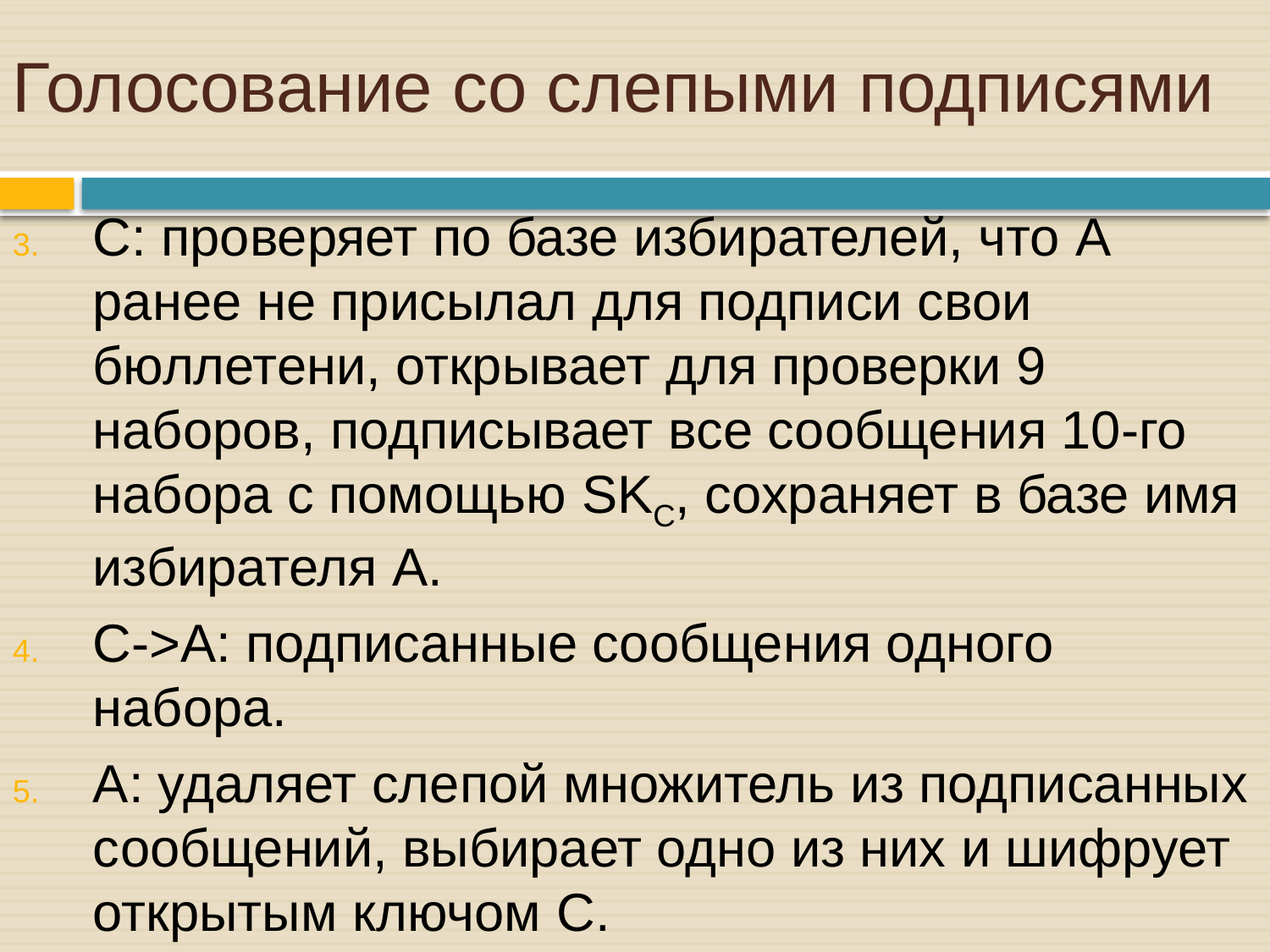

# Голосование со слепыми подписями
C: проверяет по базе избирателей, что A ранее не присылал для подписи свои бюллетени, открывает для проверки 9 наборов, подписывает все сообщения 10-го набора с помощью SKC, сохраняет в базе имя избирателя A.
C->A: подписанные сообщения одного набора.
A: удаляет слепой множитель из подписанных сообщений, выбирает одно из них и шифрует открытым ключом C.